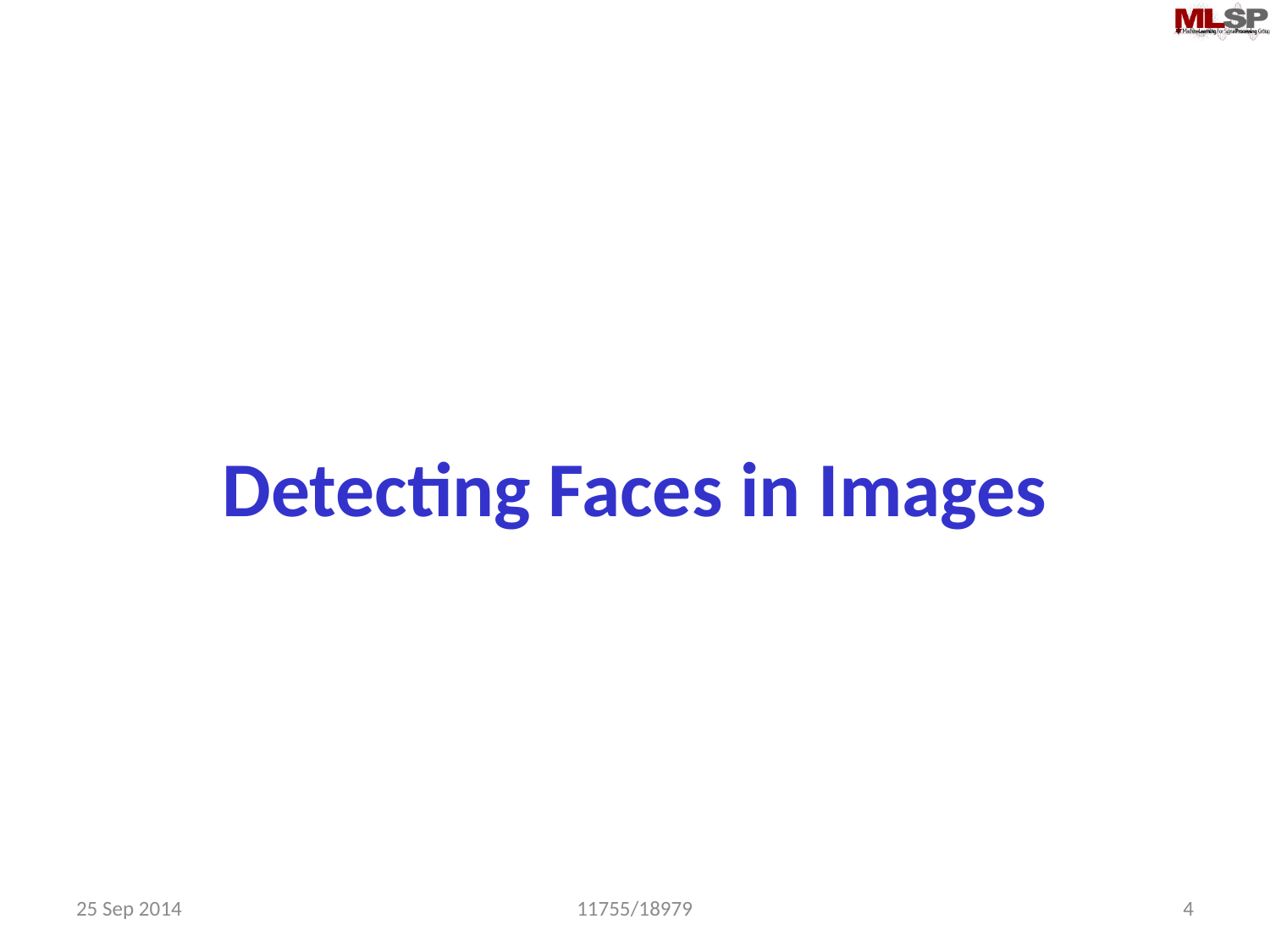

# Detecting Faces in Images
25 Sep 2014
11755/18979
4